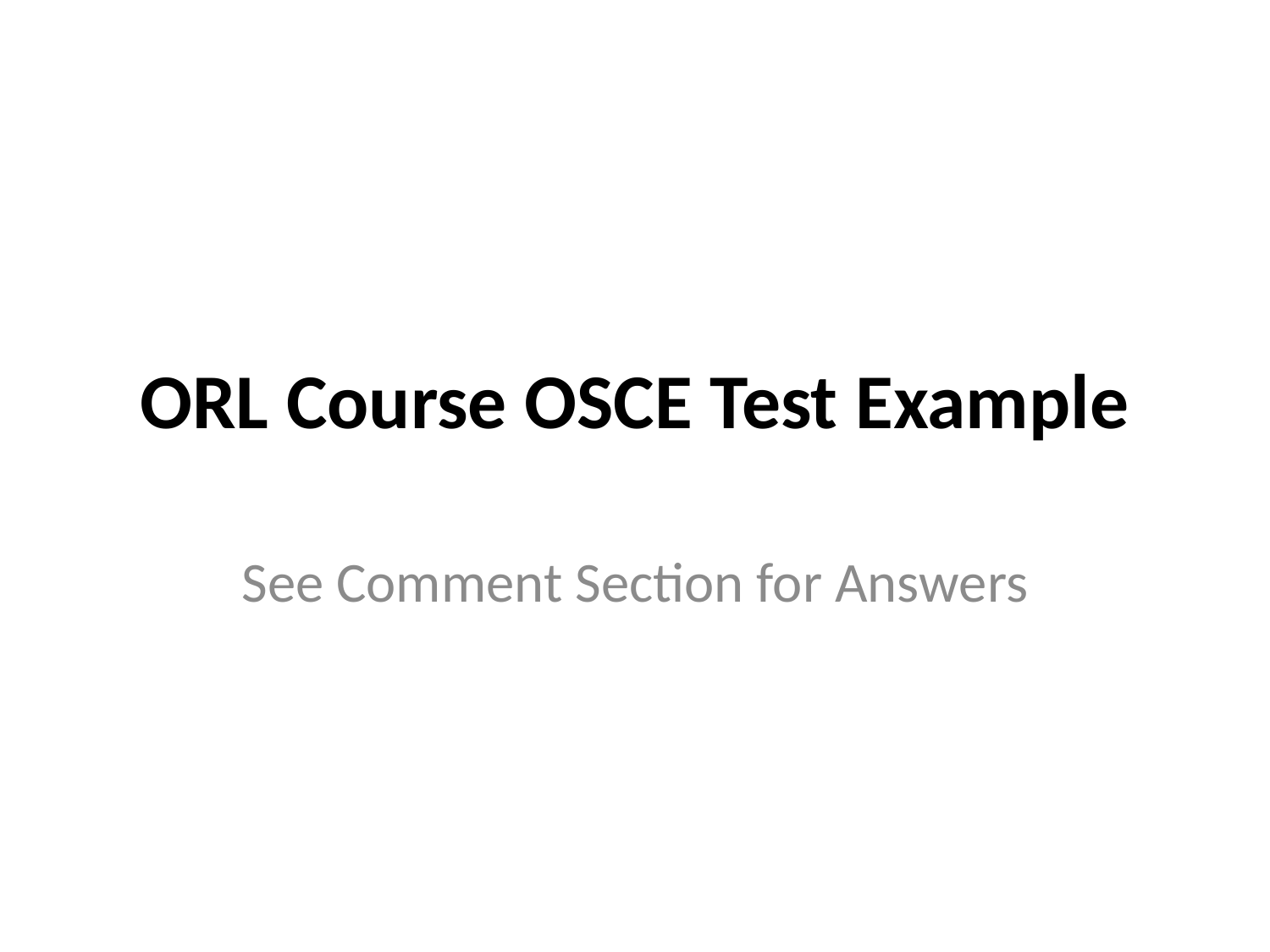

# ORL Course OSCE Test Example
See Comment Section for Answers